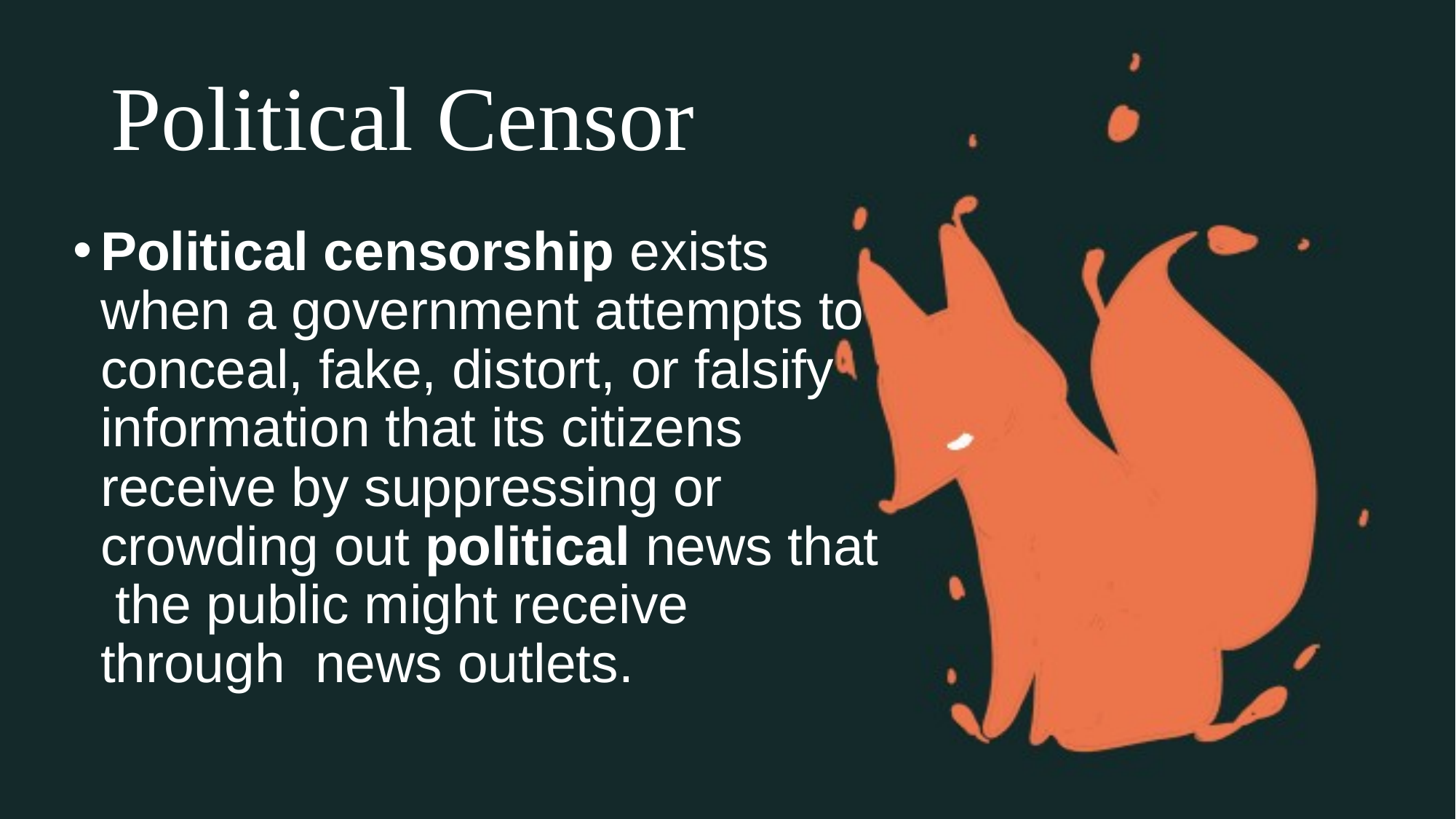

# Political Censor
Political censorship exists  when a government attempts to  conceal, fake, distort, or falsify  information that its citizens  receive by suppressing or  crowding out political news that  the public might receive through  news outlets.